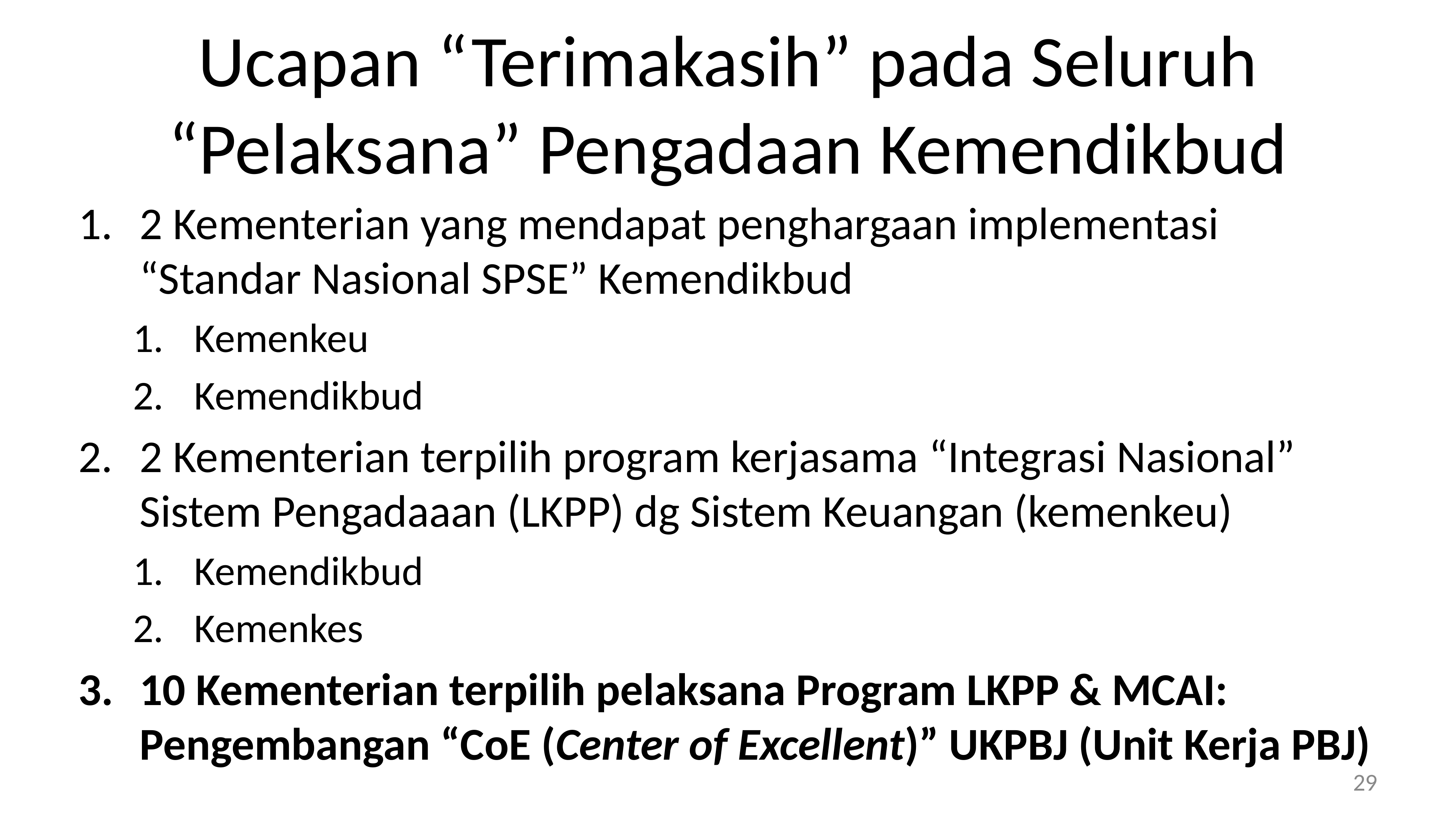

# Ucapan “Terimakasih” pada Seluruh “Pelaksana” Pengadaan Kemendikbud
2 Kementerian yang mendapat penghargaan implementasi “Standar Nasional SPSE” Kemendikbud
Kemenkeu
Kemendikbud
2 Kementerian terpilih program kerjasama “Integrasi Nasional” Sistem Pengadaaan (LKPP) dg Sistem Keuangan (kemenkeu)
Kemendikbud
Kemenkes
10 Kementerian terpilih pelaksana Program LKPP & MCAI: Pengembangan “CoE (Center of Excellent)” UKPBJ (Unit Kerja PBJ)
29